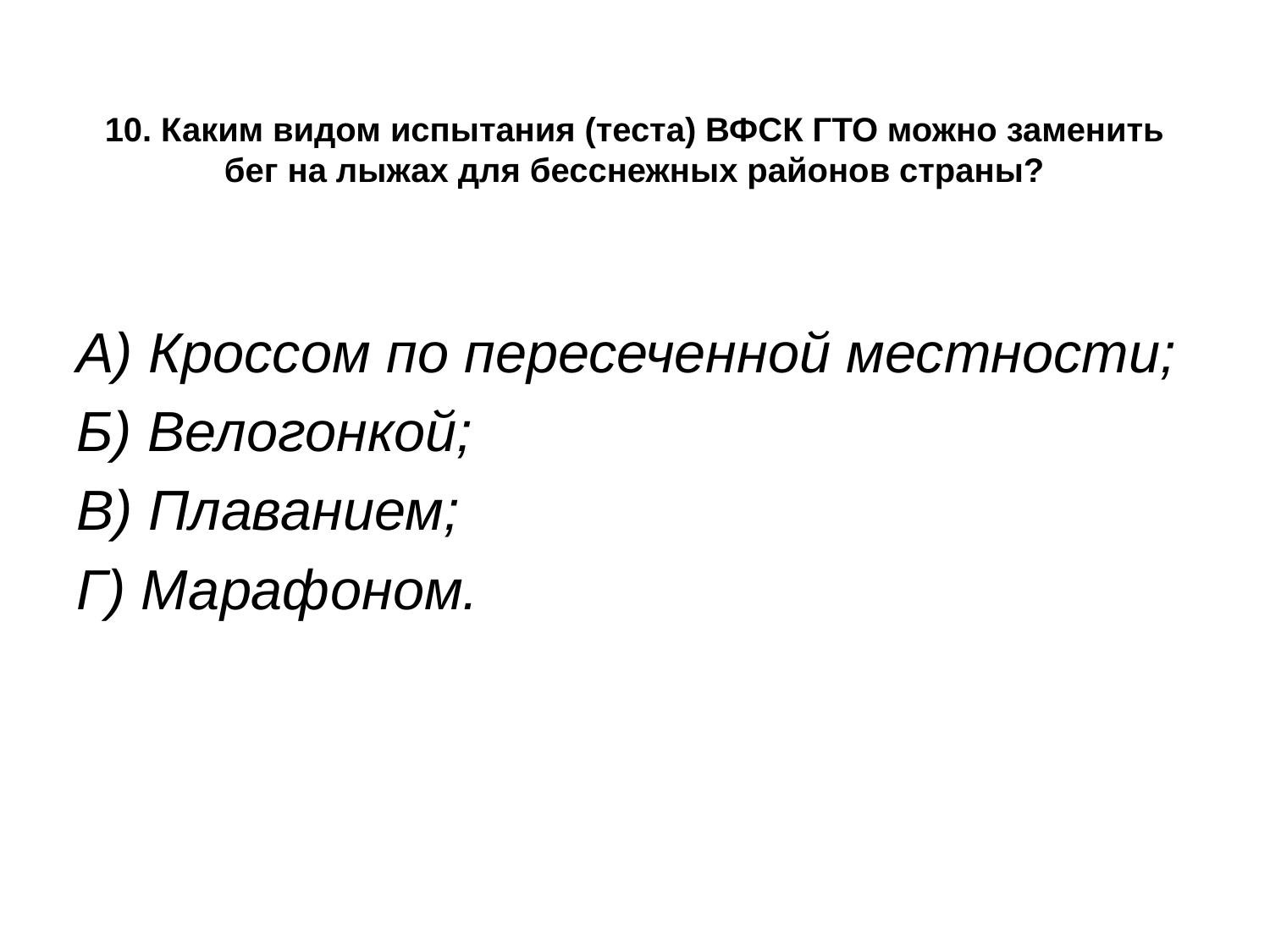

# 10. Каким видом испытания (теста) ВФСК ГТО можно заменить бег на лыжах для бесснежных районов страны?

А) Кроссом по пересеченной местности;
Б) Велогонкой;
В) Плаванием;
Г) Марафоном.